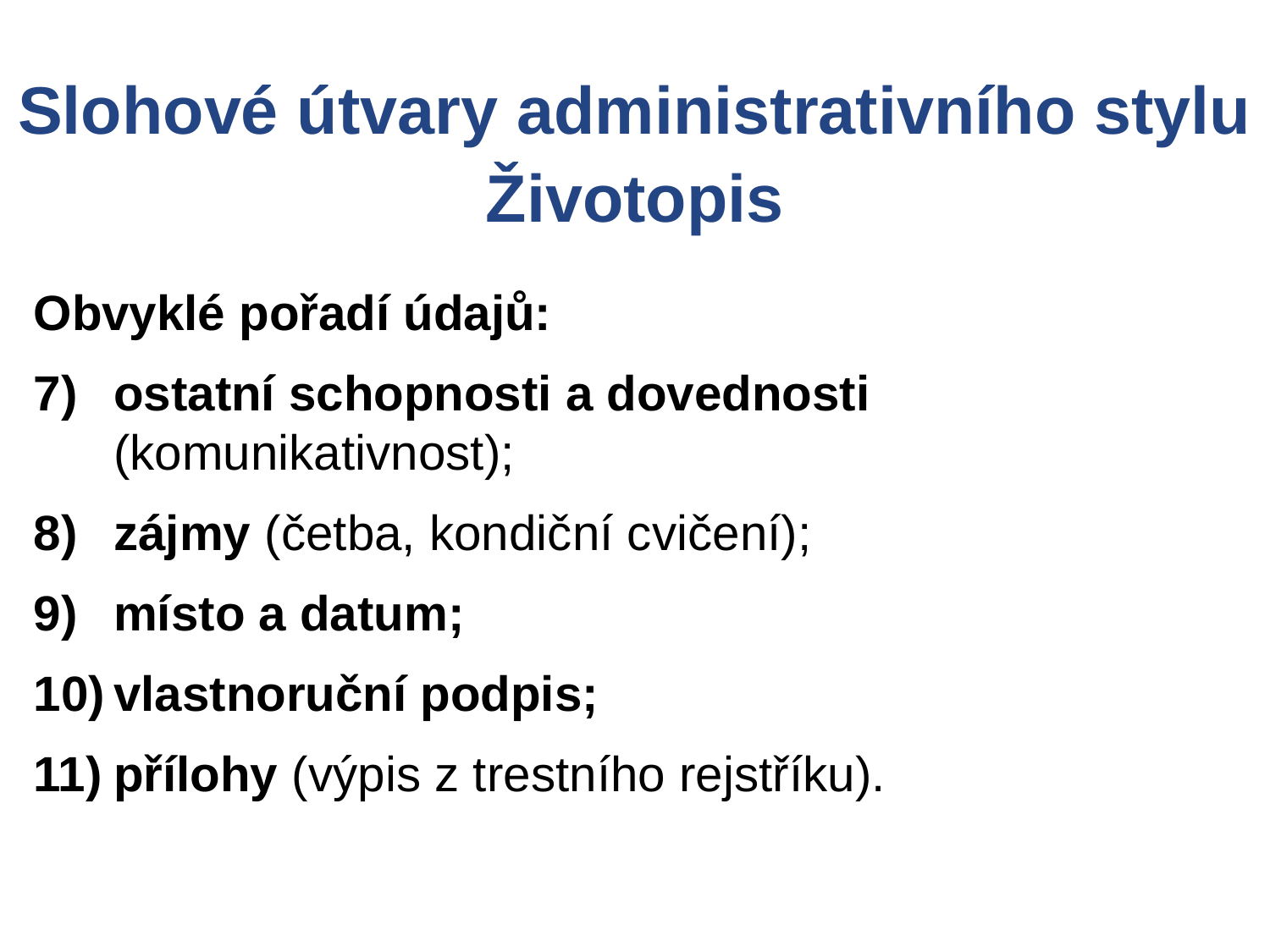

Slohové útvary administrativního stylu
Životopis
Obvyklé pořadí údajů:
ostatní schopnosti a dovednosti (komunikativnost);
zájmy (četba, kondiční cvičení);
místo a datum;
vlastnoruční podpis;
přílohy (výpis z trestního rejstříku).